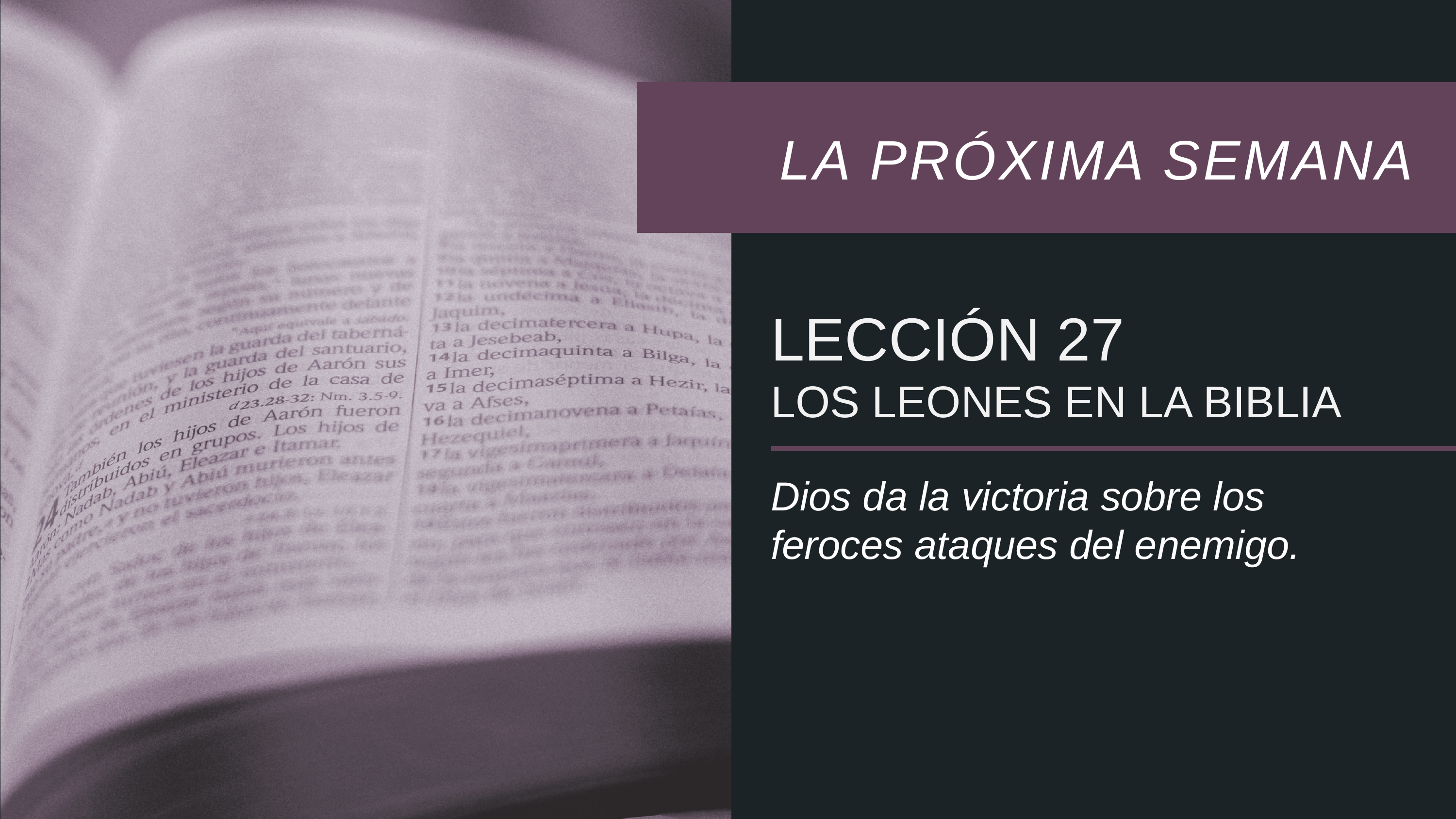

LECCIÓN 27
LOS LEONES EN LA BIBLIA
Dios da la victoria sobre los feroces ataques del enemigo.